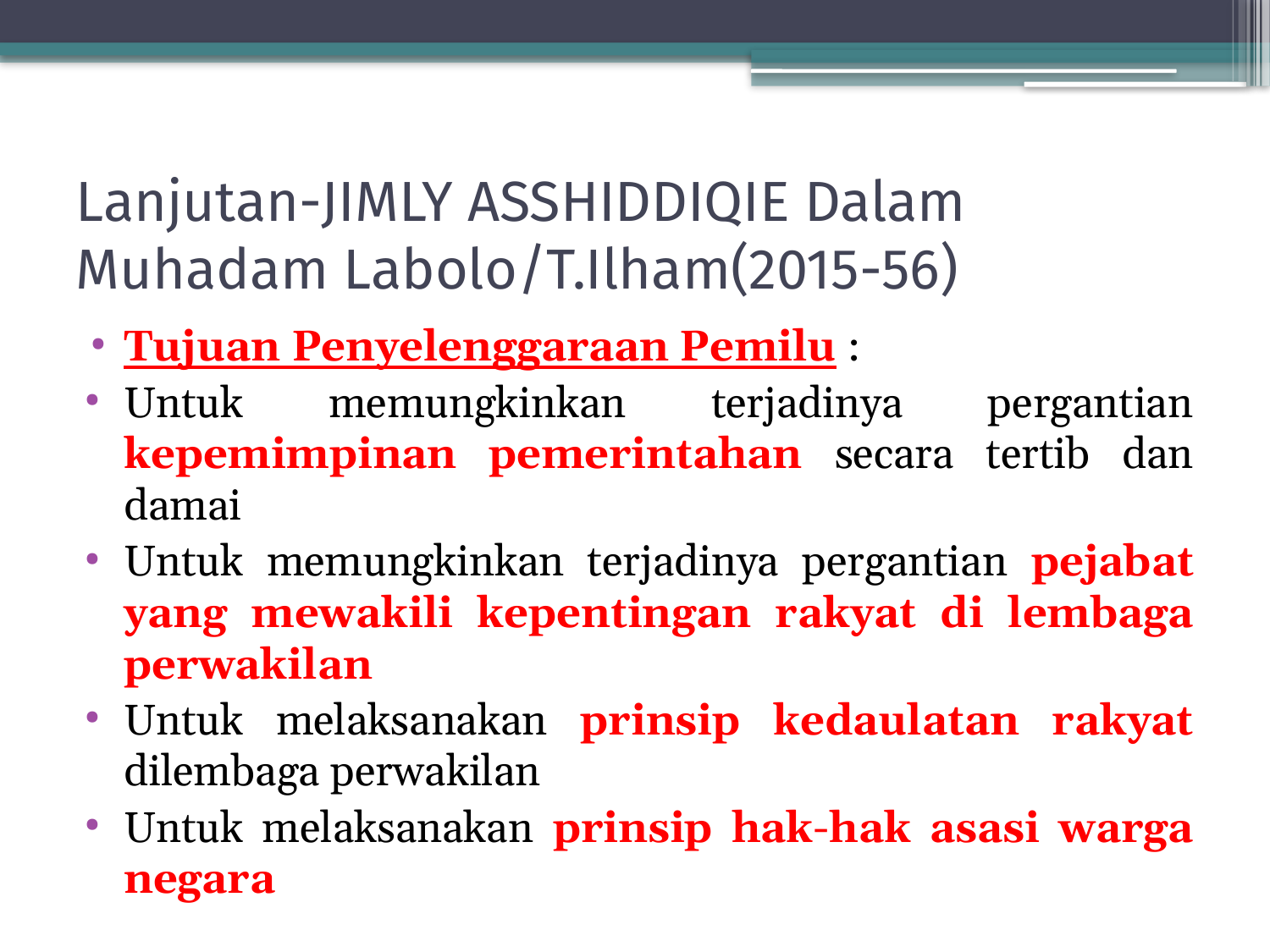

# Lanjutan-JIMLY ASSHIDDIQIE Dalam Muhadam Labolo/T.Ilham(2015-56)
Tujuan Penyelenggaraan Pemilu :
Untuk memungkinkan terjadinya pergantian kepemimpinan pemerintahan secara tertib dan damai
Untuk memungkinkan terjadinya pergantian pejabat yang mewakili kepentingan rakyat di lembaga perwakilan
Untuk melaksanakan prinsip kedaulatan rakyat dilembaga perwakilan
Untuk melaksanakan prinsip hak-hak asasi warga negara